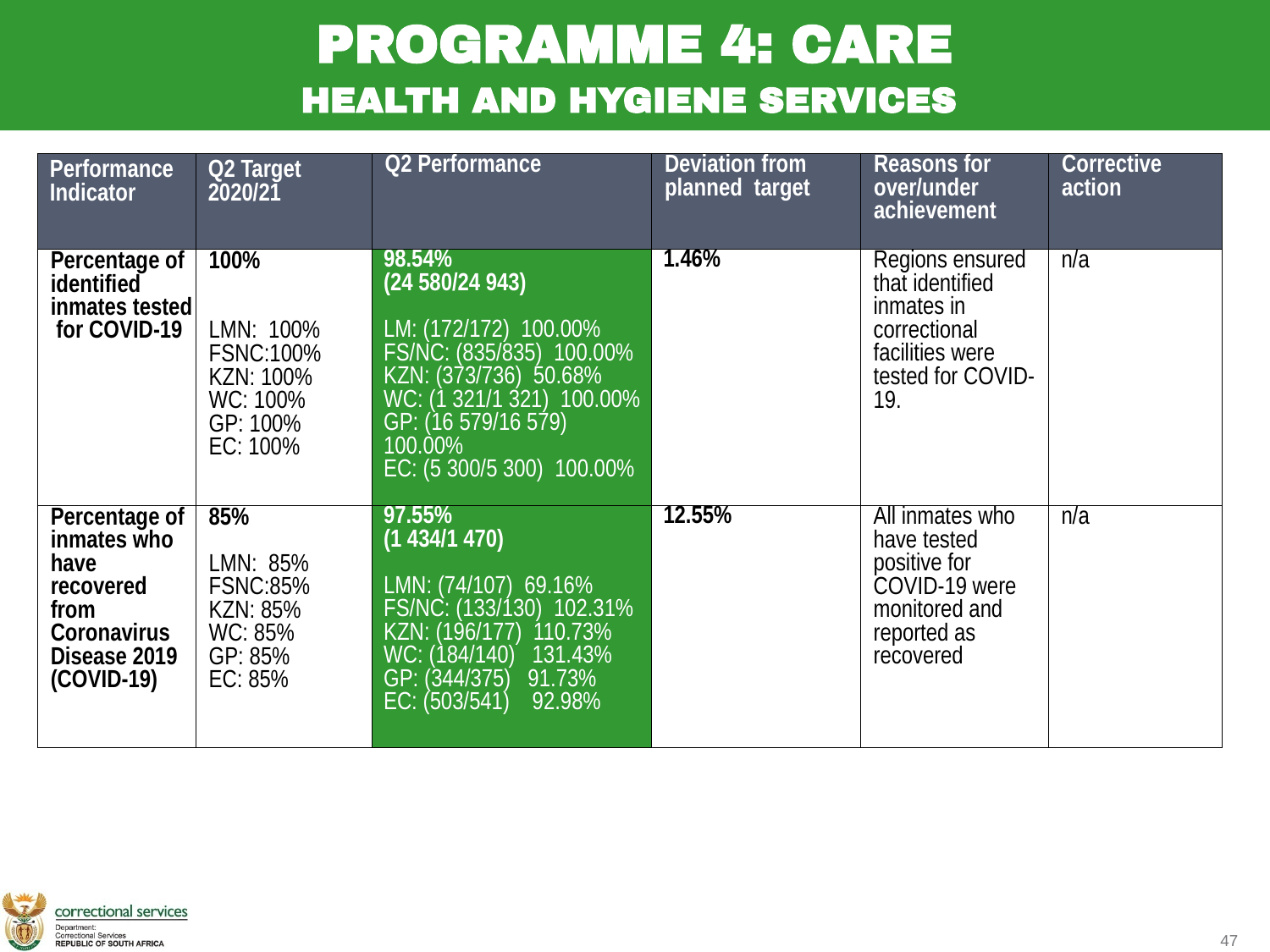

PROGRAMME 4: CARE
HEALTH AND HYGIENE SERVICES
| Performance Indicator | Q2 Target 2020/21 | Q2 Performance | Deviation from planned target | Reasons for over/under achievement | Corrective action |
| --- | --- | --- | --- | --- | --- |
| Percentage of identified inmates tested for COVID-19 | 100% LMN: 100% FSNC:100% KZN: 100% WC: 100% GP: 100% EC: 100% | 98.54% (24 580/24 943) LM: (172/172) 100.00% FS/NC: (835/835) 100.00% KZN: (373/736) 50.68% WC: (1 321/1 321) 100.00% GP: (16 579/16 579) 100.00% EC: (5 300/5 300) 100.00% | 1.46% | Regions ensured that identified inmates in correctional facilities were tested for COVID-19. | n/a |
| Percentage of inmates who have recovered from Coronavirus Disease 2019 (COVID-19) | 85% LMN: 85% FSNC:85% KZN: 85% WC: 85% GP: 85% EC: 85% | 97.55% (1 434/1 470) LMN: (74/107) 69.16% FS/NC: (133/130) 102.31% KZN: (196/177) 110.73% WC: (184/140) 131.43% GP: (344/375) 91.73% EC: (503/541) 92.98% | 12.55% | All inmates who have tested positive for COVID-19 were monitored and reported as recovered | n/a |